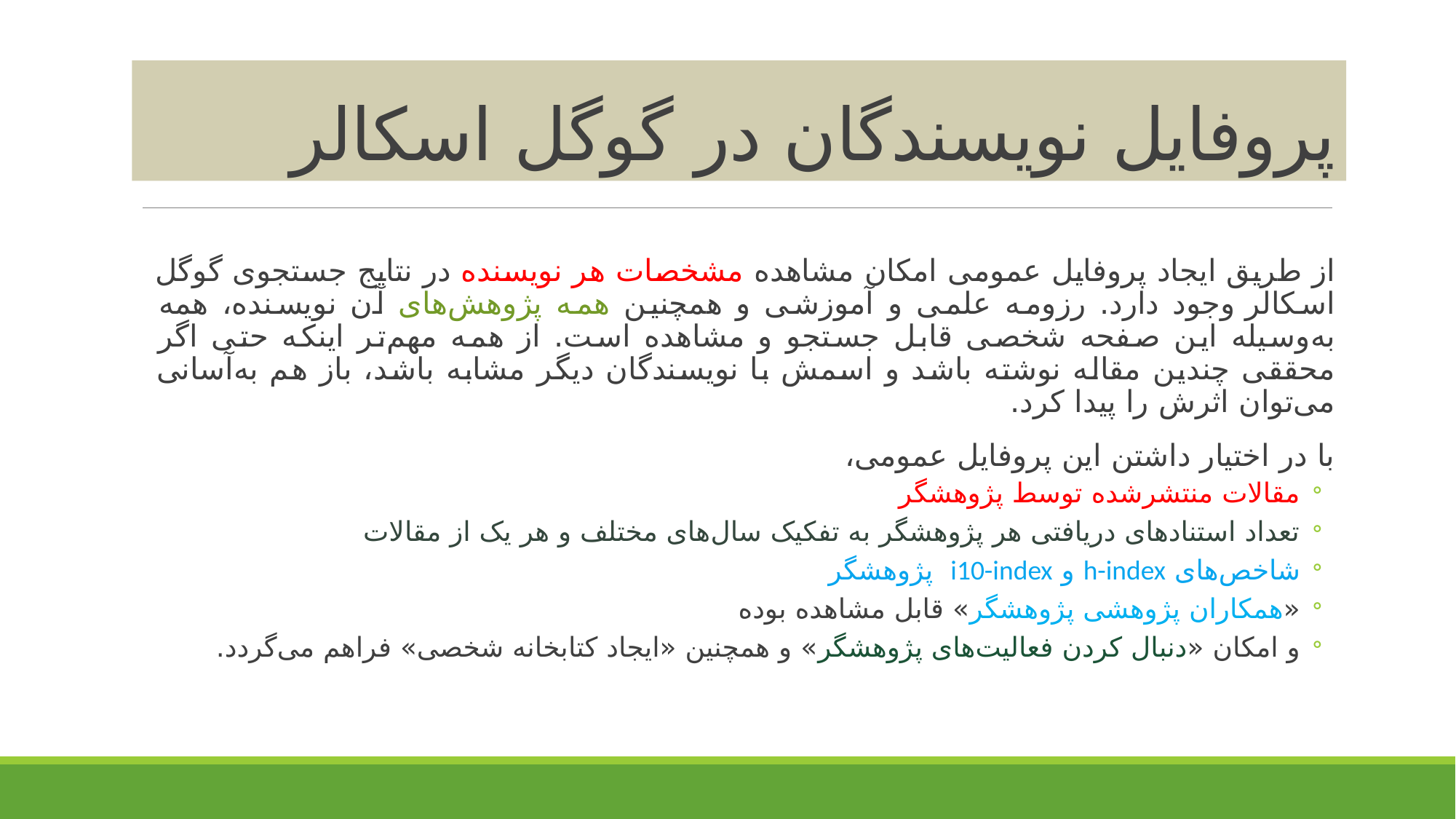

# پروفایل نویسندگان در گوگل اسکالر
از طریق ایجاد پروفایل عمومی امکان مشاهده مشخصات هر نویسنده در نتایج جستجوی گوگل اسکالر وجود دارد. رزومه علمی و آموزشی و همچنین همه پژوهش‌های آن نویسنده، همه به‌وسیله این صفحه شخصی قابل جستجو و مشاهده است. از همه مهم‌تر اینکه حتی اگر محققی چندین مقاله نوشته باشد و اسمش با نویسندگان دیگر مشابه باشد، باز هم به‌آسانی می‌توان اثرش را پیدا کرد.
با در اختیار داشتن این پروفایل عمومی،
مقالات منتشرشده توسط پژوهشگر
تعداد استنادهای دریافتی هر پژوهشگر به تفکیک سال‌های مختلف و هر یک از مقالات
شاخص‌های h-index و i10-index  پژوهشگر
«همکاران پژوهشی پژوهشگر» قابل مشاهده بوده
و امکان «دنبال کردن فعالیت‌های پژوهشگر» و همچنین «ایجاد کتابخانه شخصی» فراهم می‌گردد.